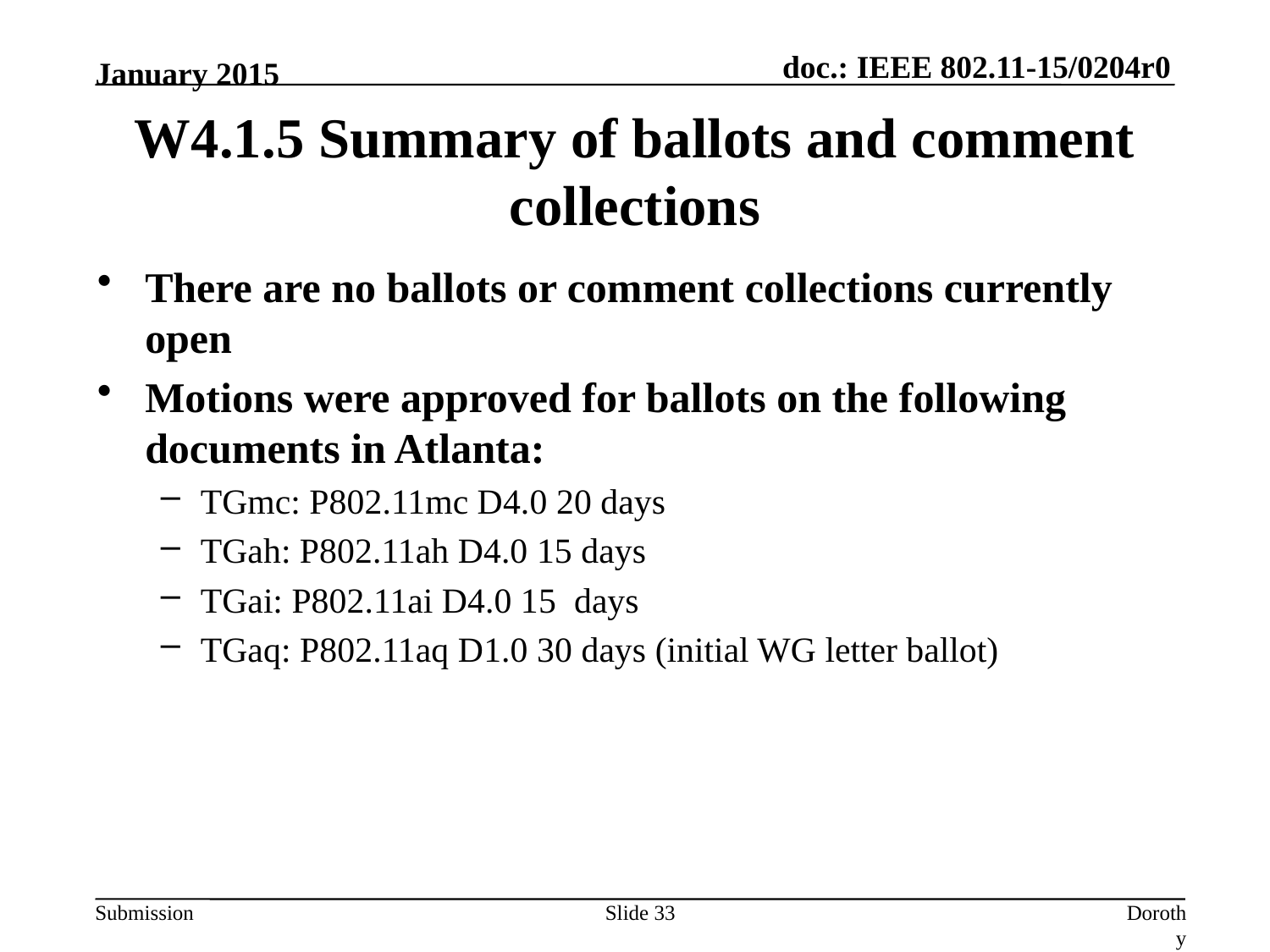

January 2015
# W4.1.5 Summary of ballots and comment collections
There are no ballots or comment collections currently open
Motions were approved for ballots on the following documents in Atlanta:
TGmc: P802.11mc D4.0 20 days
TGah: P802.11ah D4.0 15 days
TGai: P802.11ai D4.0 15  days
TGaq: P802.11aq D1.0 30 days (initial WG letter ballot)
Slide 33
Dorothy Stanley, Aruba Networks